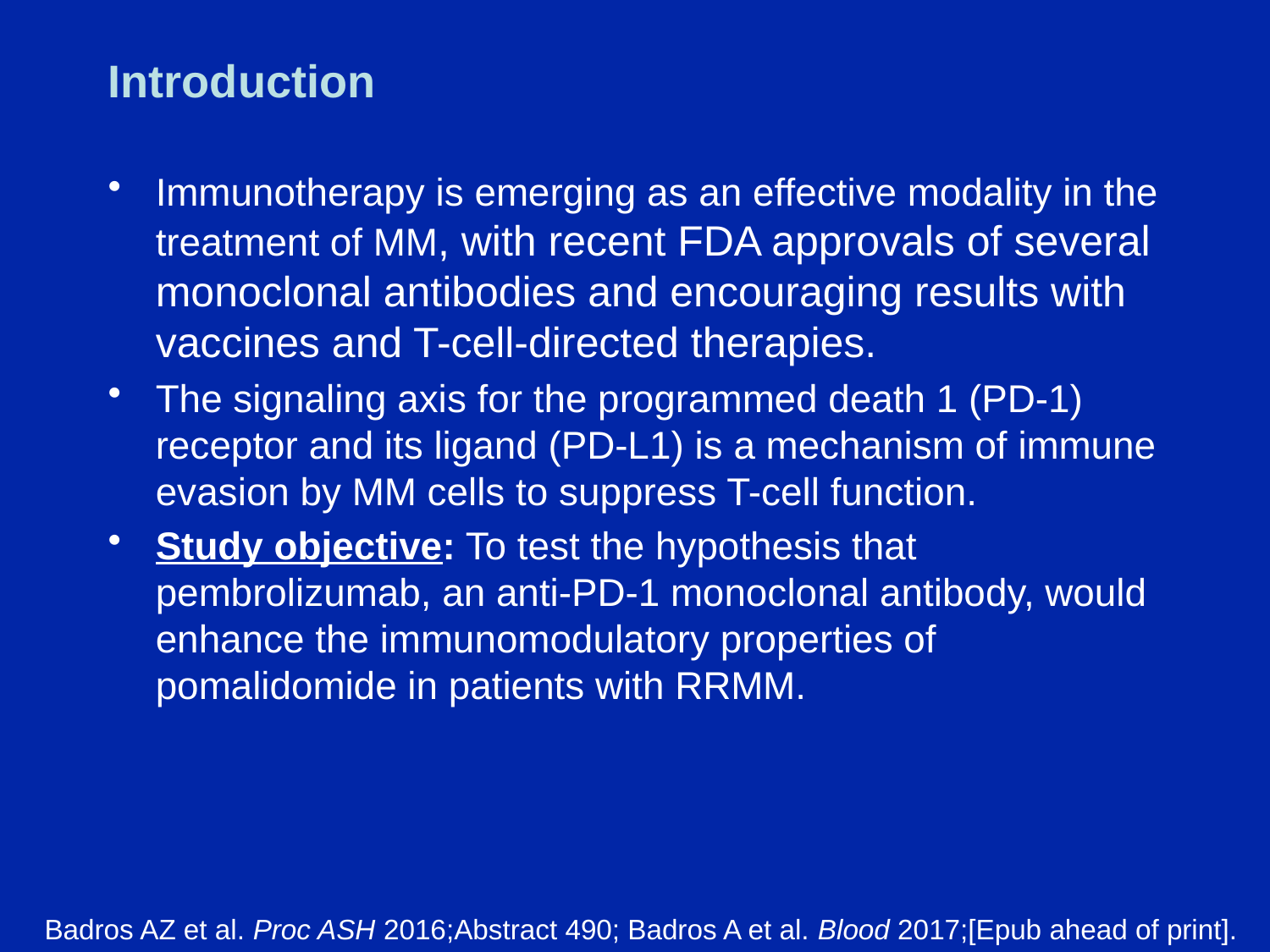

# Introduction
Immunotherapy is emerging as an effective modality in the treatment of MM, with recent FDA approvals of several monoclonal antibodies and encouraging results with vaccines and T-cell-directed therapies.
The signaling axis for the programmed death 1 (PD-1) receptor and its ligand (PD-L1) is a mechanism of immune evasion by MM cells to suppress T-cell function.
Study objective: To test the hypothesis that pembrolizumab, an anti-PD-1 monoclonal antibody, would enhance the immunomodulatory properties of pomalidomide in patients with RRMM.
Badros AZ et al. Proc ASH 2016;Abstract 490; Badros A et al. Blood 2017;[Epub ahead of print].